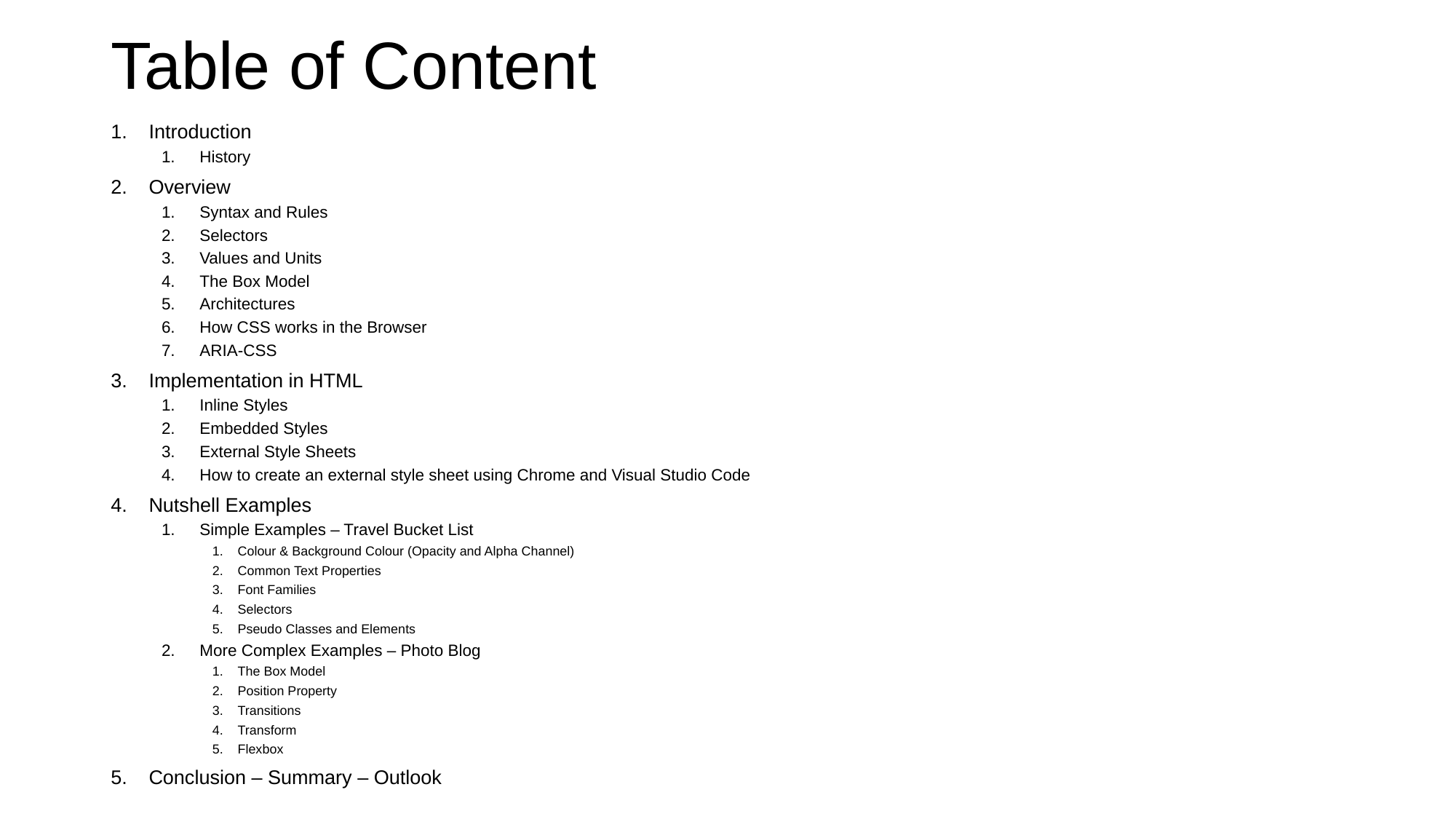

# Table of Content
Introduction
History
Overview
Syntax and Rules
Selectors
Values and Units
The Box Model
Architectures
How CSS works in the Browser
ARIA-CSS
Implementation in HTML
Inline Styles
Embedded Styles
External Style Sheets
How to create an external style sheet using Chrome and Visual Studio Code
Nutshell Examples
Simple Examples – Travel Bucket List
Colour & Background Colour (Opacity and Alpha Channel)
Common Text Properties
Font Families
Selectors
Pseudo Classes and Elements
More Complex Examples – Photo Blog
The Box Model
Position Property
Transitions
Transform
Flexbox
Conclusion – Summary – Outlook